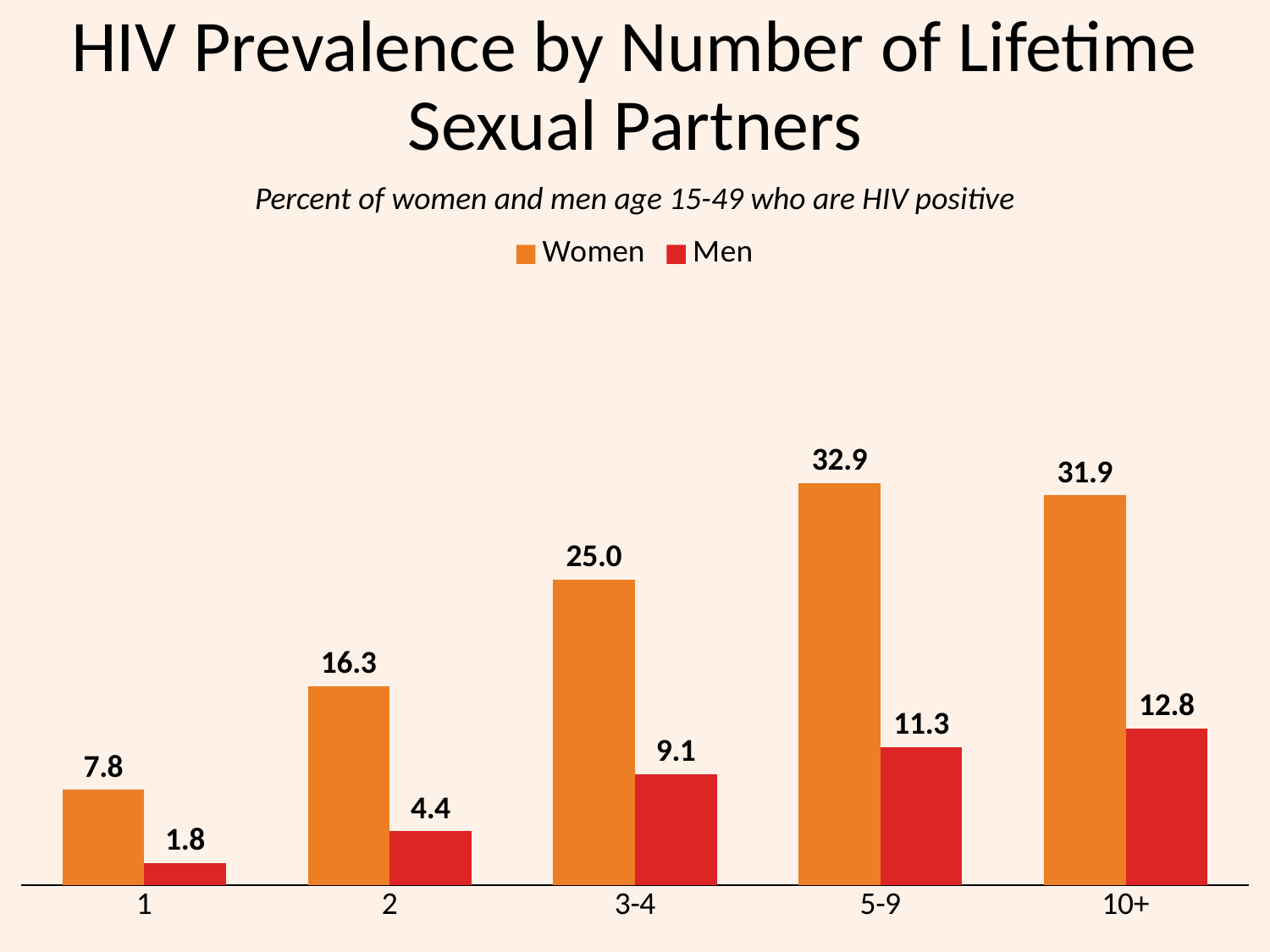

# HIV Prevalence by Number of Lifetime Sexual Partners
Percent of women and men age 15-49 who are HIV positive

### Chart

| Category | Women | Men |
|---|---|---|
| 1 | 7.8 | 1.8 |
| 2 | 16.3 | 4.4 |
| 3-4 | 25.0 | 9.1 |
| 5-9 | 32.9 | 11.3 |
| 10+ | 31.9 | 12.8 |